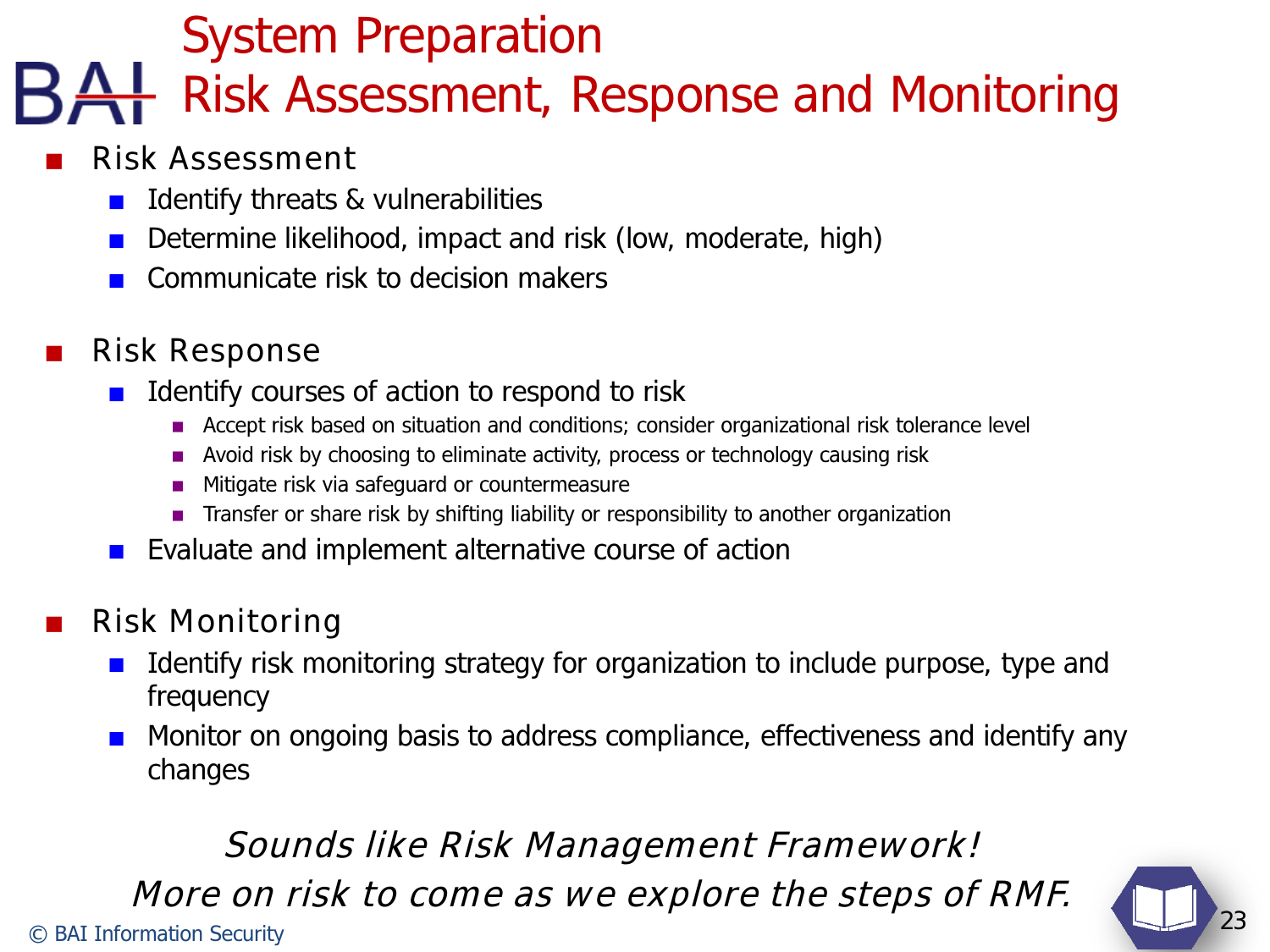

# System Preparation Risk Assessment, Response and Monitoring
Risk Assessment
Identify threats & vulnerabilities
Determine likelihood, impact and risk (low, moderate, high)
Communicate risk to decision makers

Risk Response
Identify courses of action to respond to risk
Accept risk based on situation and conditions; consider organizational risk tolerance level
Avoid risk by choosing to eliminate activity, process or technology causing risk
Mitigate risk via safeguard or countermeasure
Transfer or share risk by shifting liability or responsibility to another organization
Evaluate and implement alternative course of action

Risk Monitoring
Identify risk monitoring strategy for organization to include purpose, type and frequency
Monitor on ongoing basis to address compliance, effectiveness and identify any changes

Sounds like Risk Management Framework!
More on risk to come as we explore the steps of RMF.